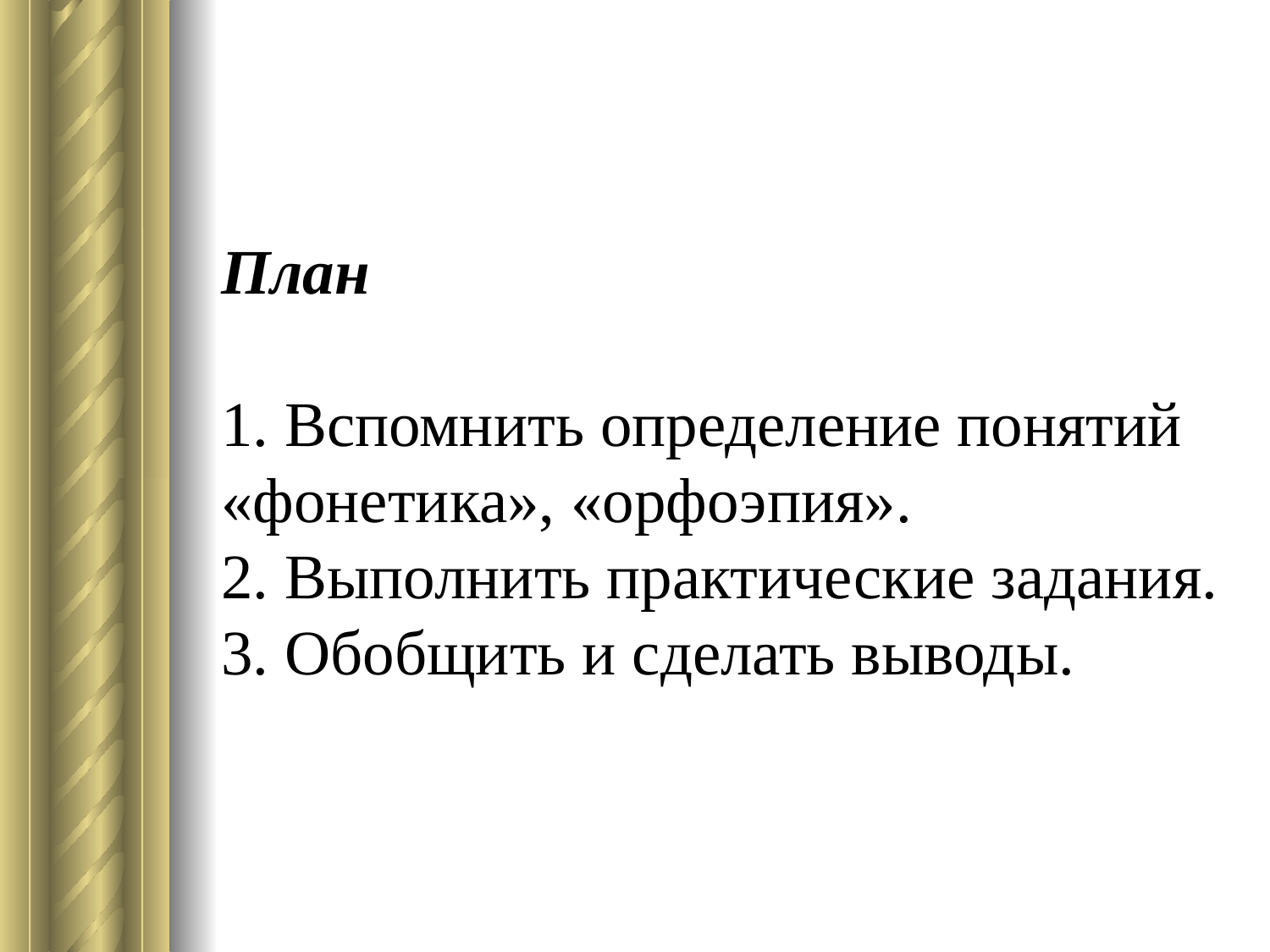

# План 1. Вспомнить определение понятий «фонетика», «орфоэпия». 2. Выполнить практические задания. 3. Обобщить и сделать выводы.